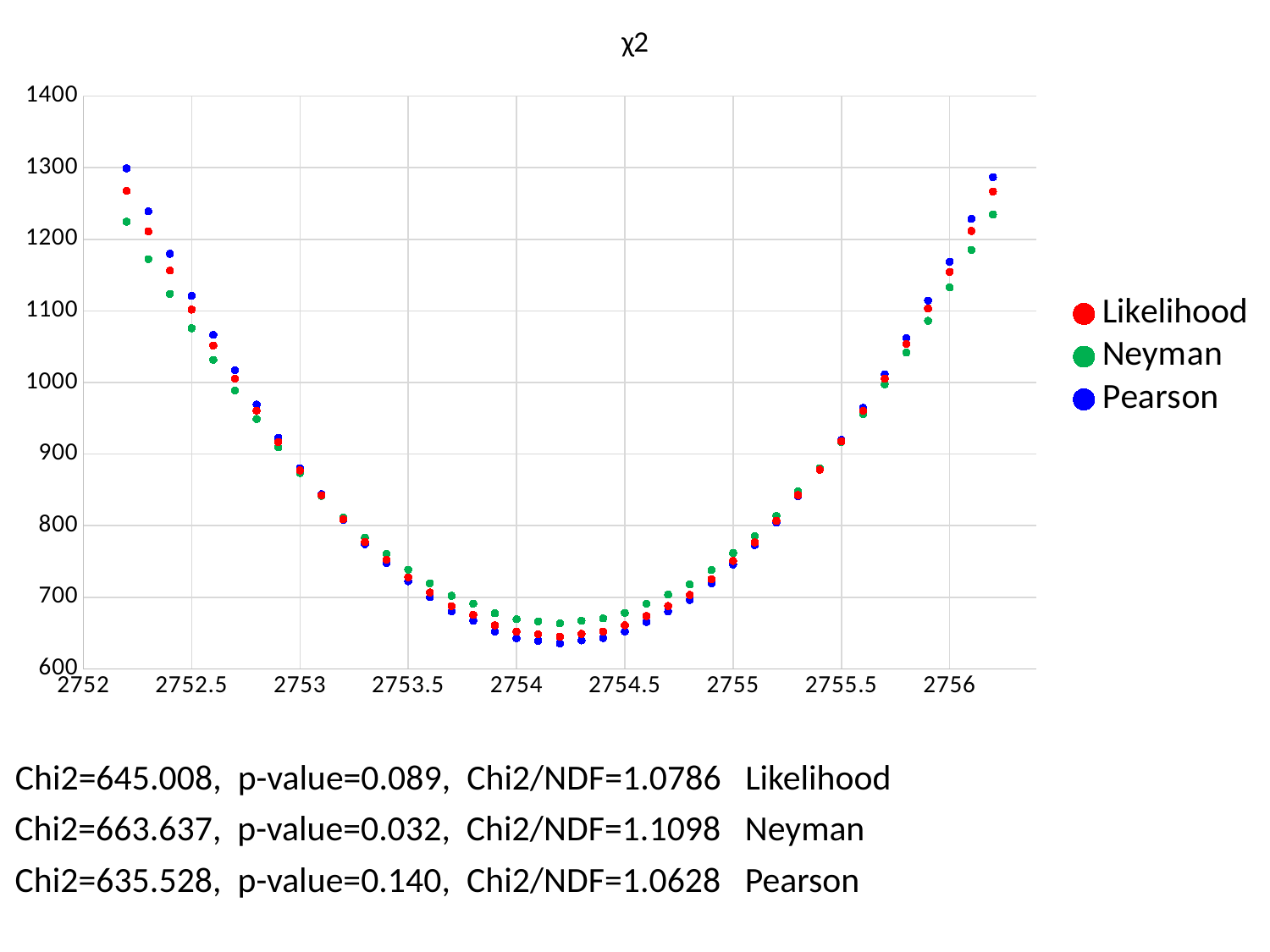

### Chart: χ2

| Category | Likelihood | Neyman | Pearson |
|---|---|---|---|
Chi2=645.008,  p-value=0.089,  Chi2/NDF=1.0786   Likelihood
Chi2=663.637,  p-value=0.032,  Chi2/NDF=1.1098   Neyman
Chi2=635.528,  p-value=0.140,  Chi2/NDF=1.0628   Pearson